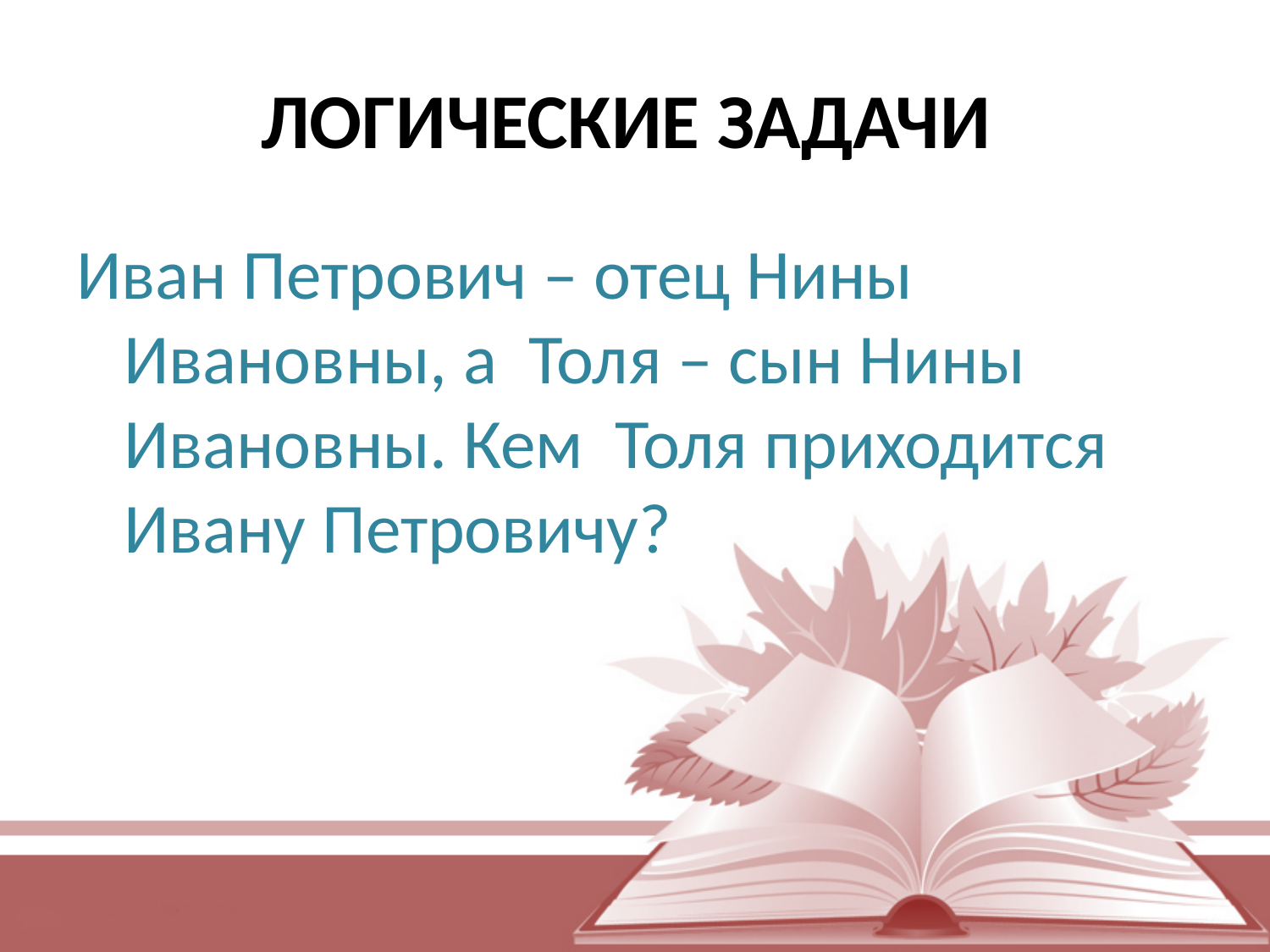

# ЛОГИЧЕСКИЕ ЗАДАЧИ
Иван Петрович – отец Нины Ивановны, а  Толя – сын Нины Ивановны. Кем  Толя приходится Ивану Петровичу?